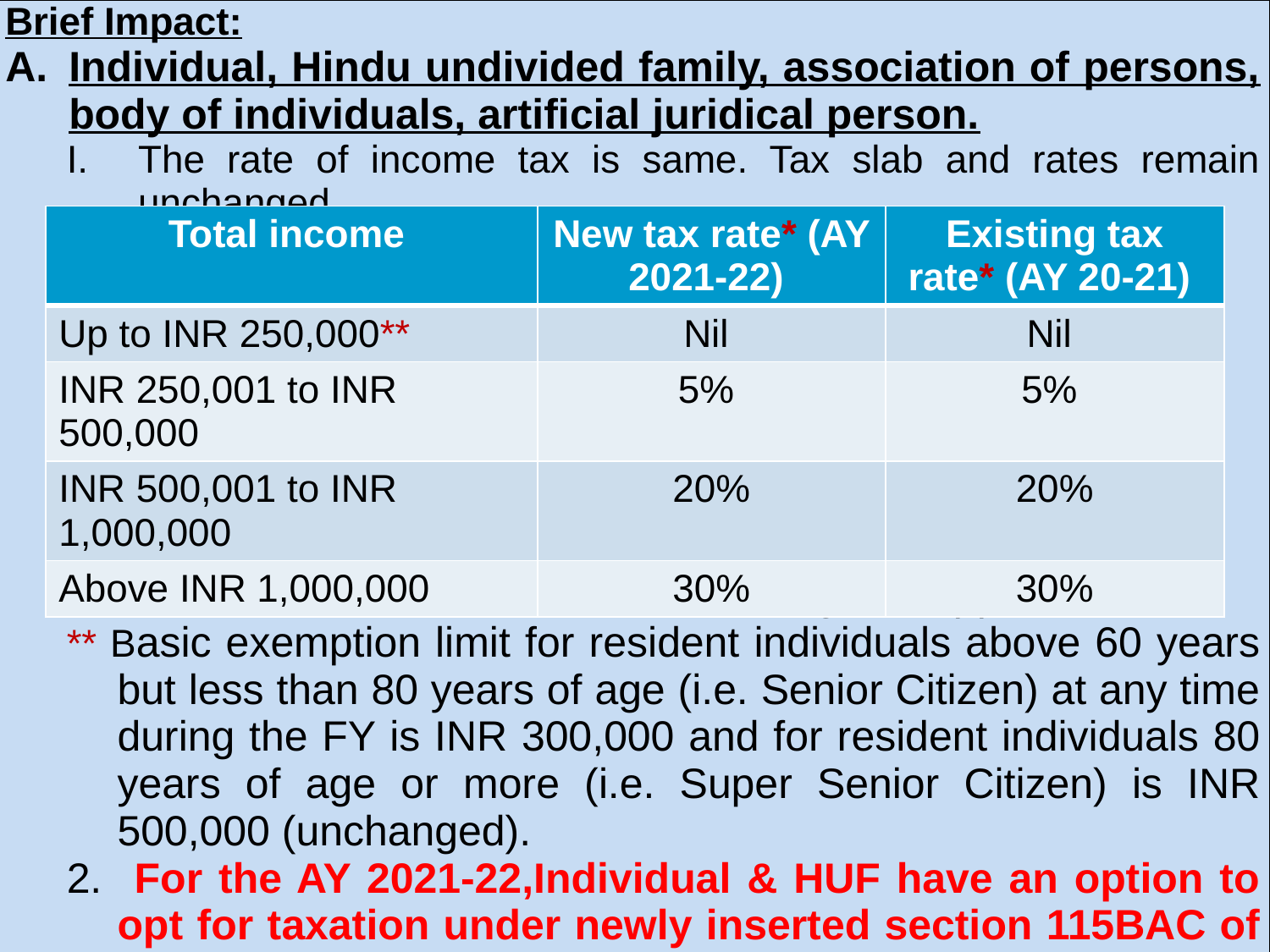

| Brief Impact: Individual, Hindu undivided family, association of persons, body of individuals, artificial juridical person. The rate of income tax is same. Tax slab and rates remain unchanged. \* Health & Education cess and surcharge as applicable. \*\* Basic exemption limit for resident individuals above 60 years but less than 80 years of age (i.e. Senior Citizen) at any time during the FY is INR 300,000 and for resident individuals 80 years of age or more (i.e. Super Senior Citizen) is INR 500,000 (unchanged). 2. For the AY 2021-22,Individual & HUF have an option to opt for taxation under newly inserted section 115BAC of the Act |
| --- |
| Total income | New tax rate\* (AY 2021-22) | Existing tax rate\* (AY 20-21) |
| --- | --- | --- |
| Up to INR 250,000\*\* | Nil | Nil |
| INR 250,001 to INR 500,000 | 5% | 5% |
| INR 500,001 to INR 1,000,000 | 20% | 20% |
| Above INR 1,000,000 | 30% | 30% |
20